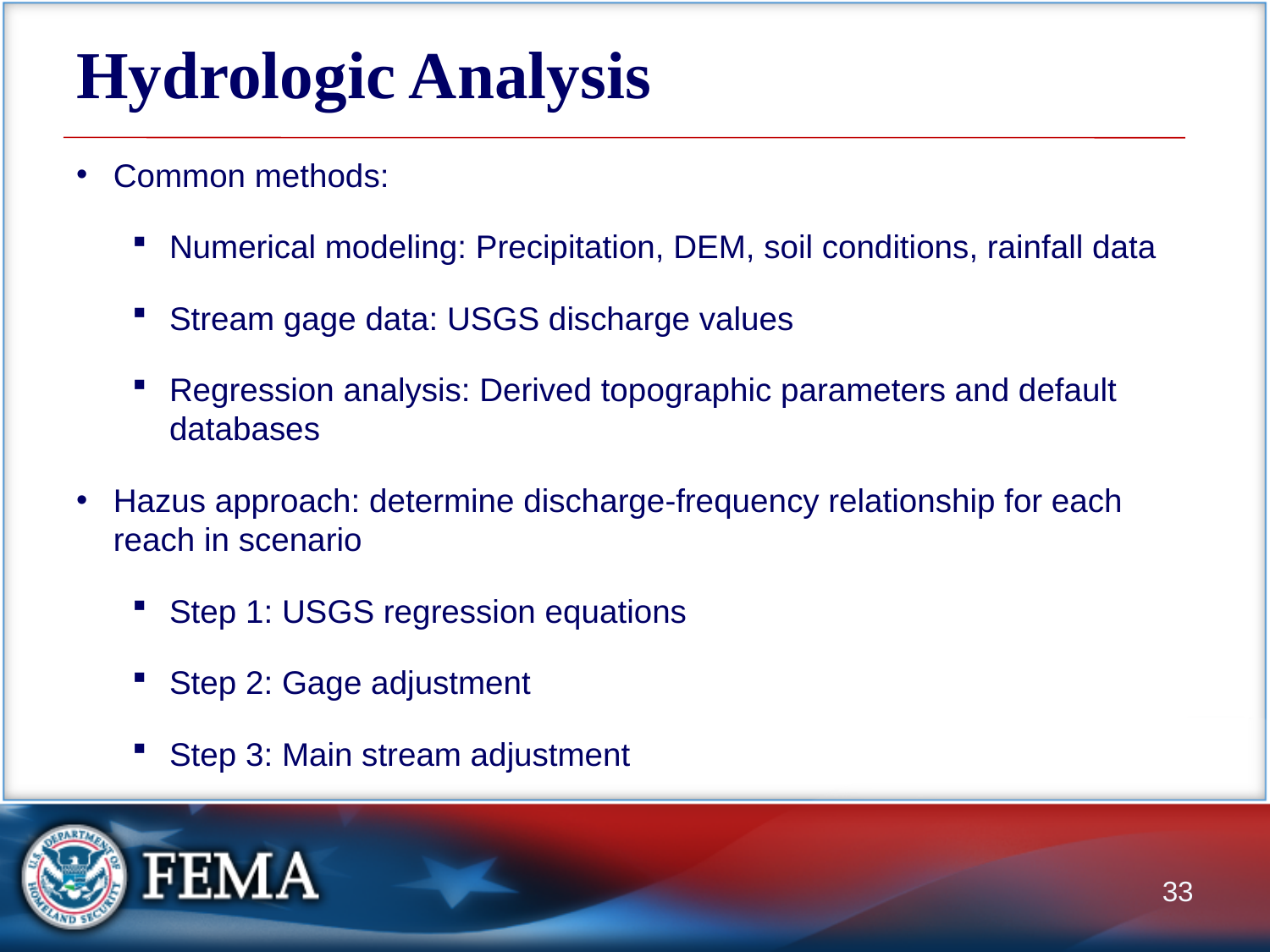

# Hydrologic Analysis
Common methods:
Numerical modeling: Precipitation, DEM, soil conditions, rainfall data
Stream gage data: USGS discharge values
Regression analysis: Derived topographic parameters and default databases
Hazus approach: determine discharge-frequency relationship for each reach in scenario
Step 1: USGS regression equations
Step 2: Gage adjustment
Step 3: Main stream adjustment
33